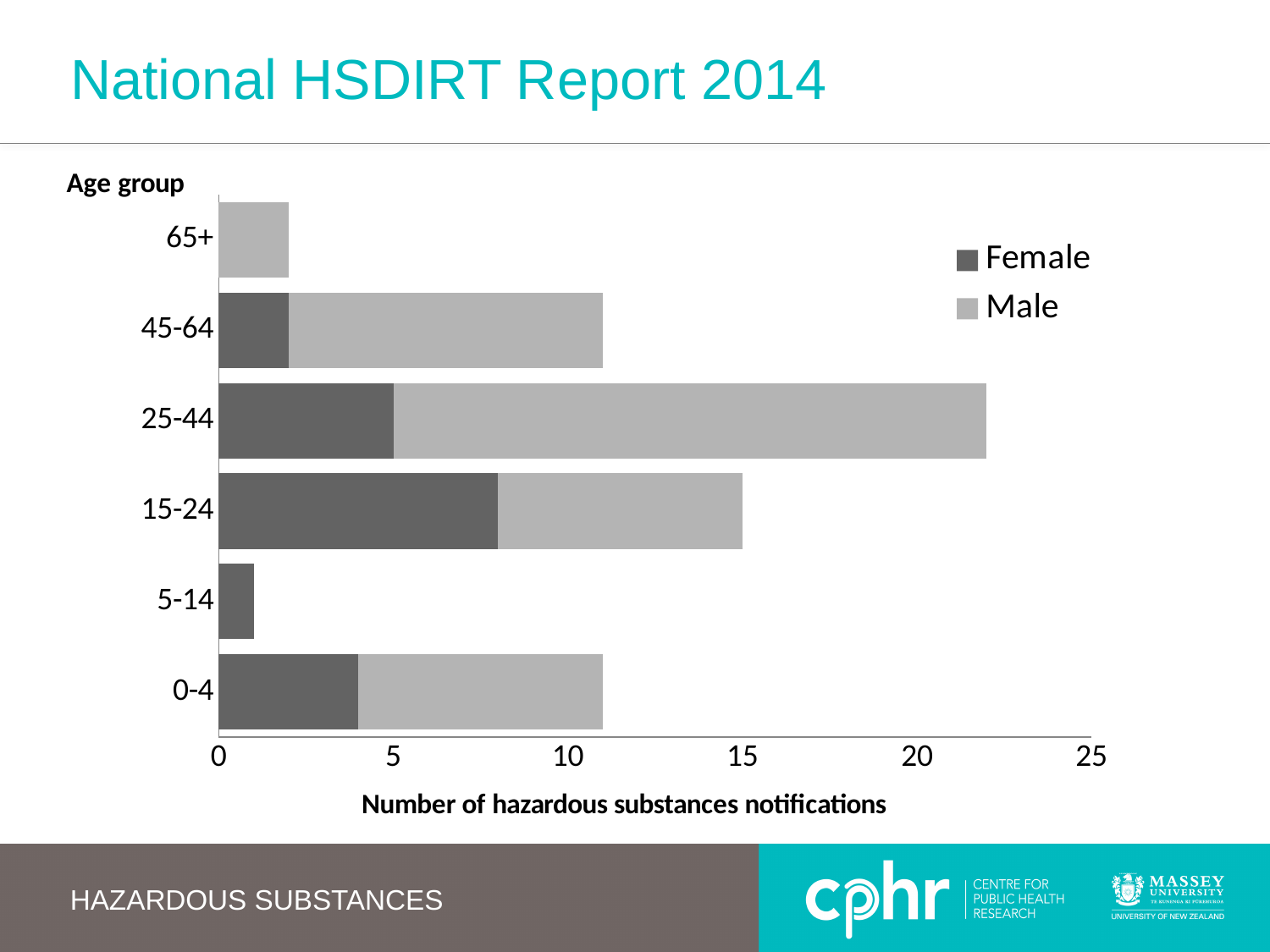

# National HSDIRT Report 2014

### Chart

| Category | Female | Male |
|---|---|---|
| 0-4 | 4.0 | 7.0 |
| 5-14 | 1.0 | None |
| 15-24 | 8.0 | 7.0 |
| 25-44 | 5.0 | 17.0 |
| 45-64 | 2.0 | 9.0 |
| 65+ | None | 2.0 |
Hazardous substances